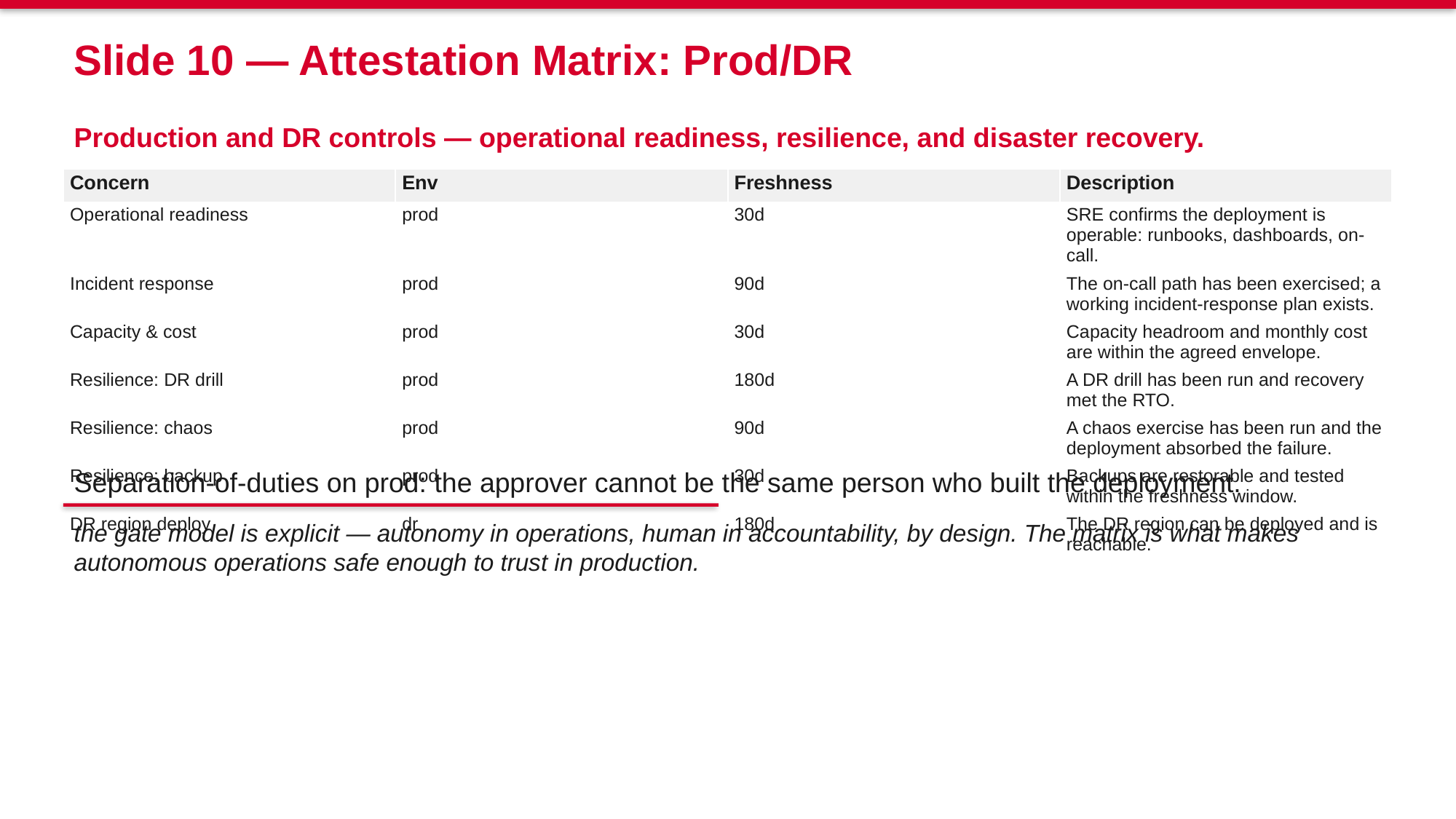

Slide 10 — Attestation Matrix: Prod/DR
Production and DR controls — operational readiness, resilience, and disaster recovery.
| Concern | Env | Freshness | Description |
| --- | --- | --- | --- |
| Operational readiness | prod | 30d | SRE confirms the deployment is operable: runbooks, dashboards, on-call. |
| Incident response | prod | 90d | The on-call path has been exercised; a working incident-response plan exists. |
| Capacity & cost | prod | 30d | Capacity headroom and monthly cost are within the agreed envelope. |
| Resilience: DR drill | prod | 180d | A DR drill has been run and recovery met the RTO. |
| Resilience: chaos | prod | 90d | A chaos exercise has been run and the deployment absorbed the failure. |
| Resilience: backup | prod | 30d | Backups are restorable and tested within the freshness window. |
| DR region deploy | dr | 180d | The DR region can be deployed and is reachable. |
Separation-of-duties on prod: the approver cannot be the same person who built the deployment.

the gate model is explicit — autonomy in operations, human in accountability, by design. The matrix is what makes autonomous operations safe enough to trust in production.